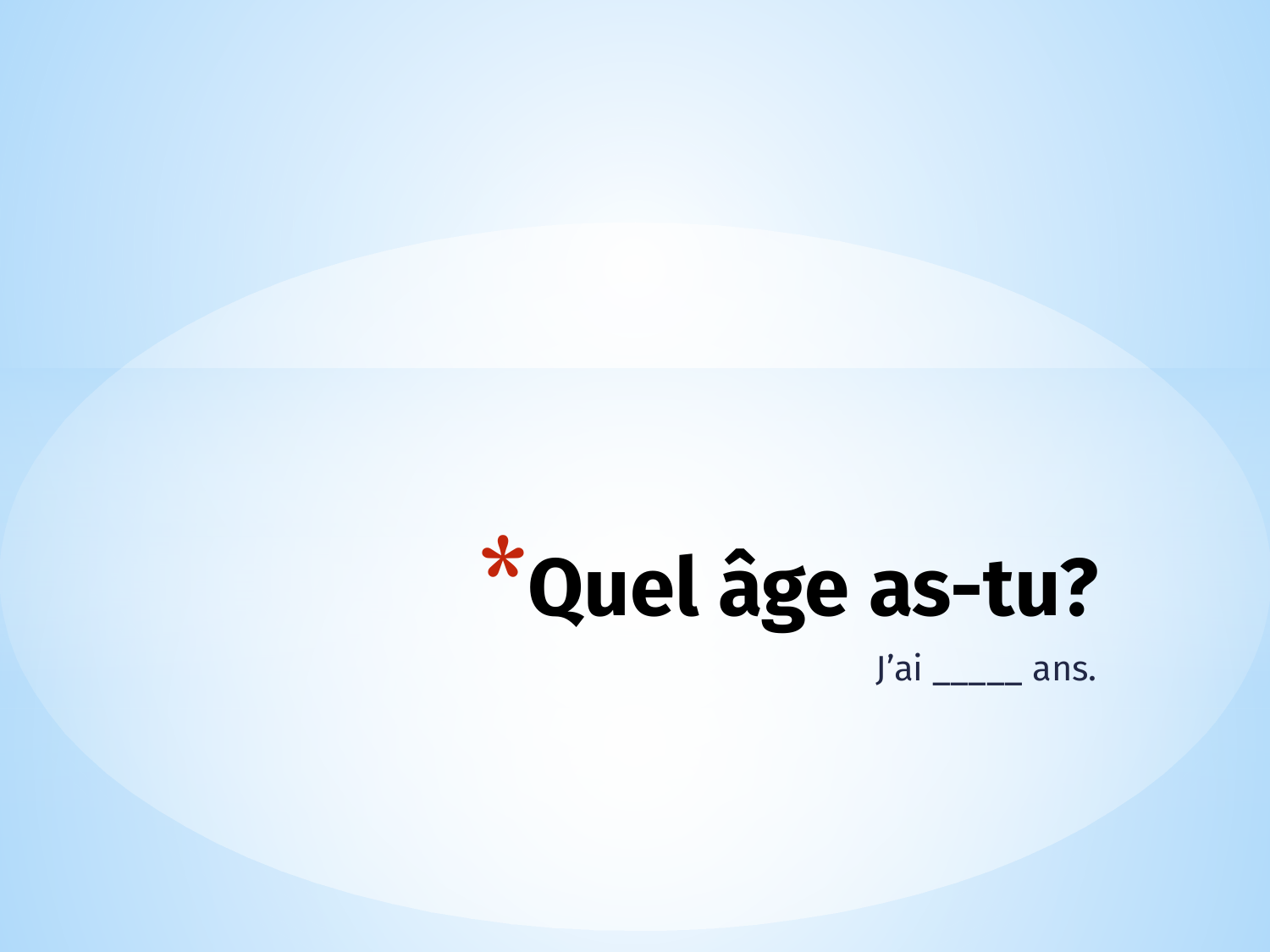

# Quel âge as-tu?
J’ai _____ ans.